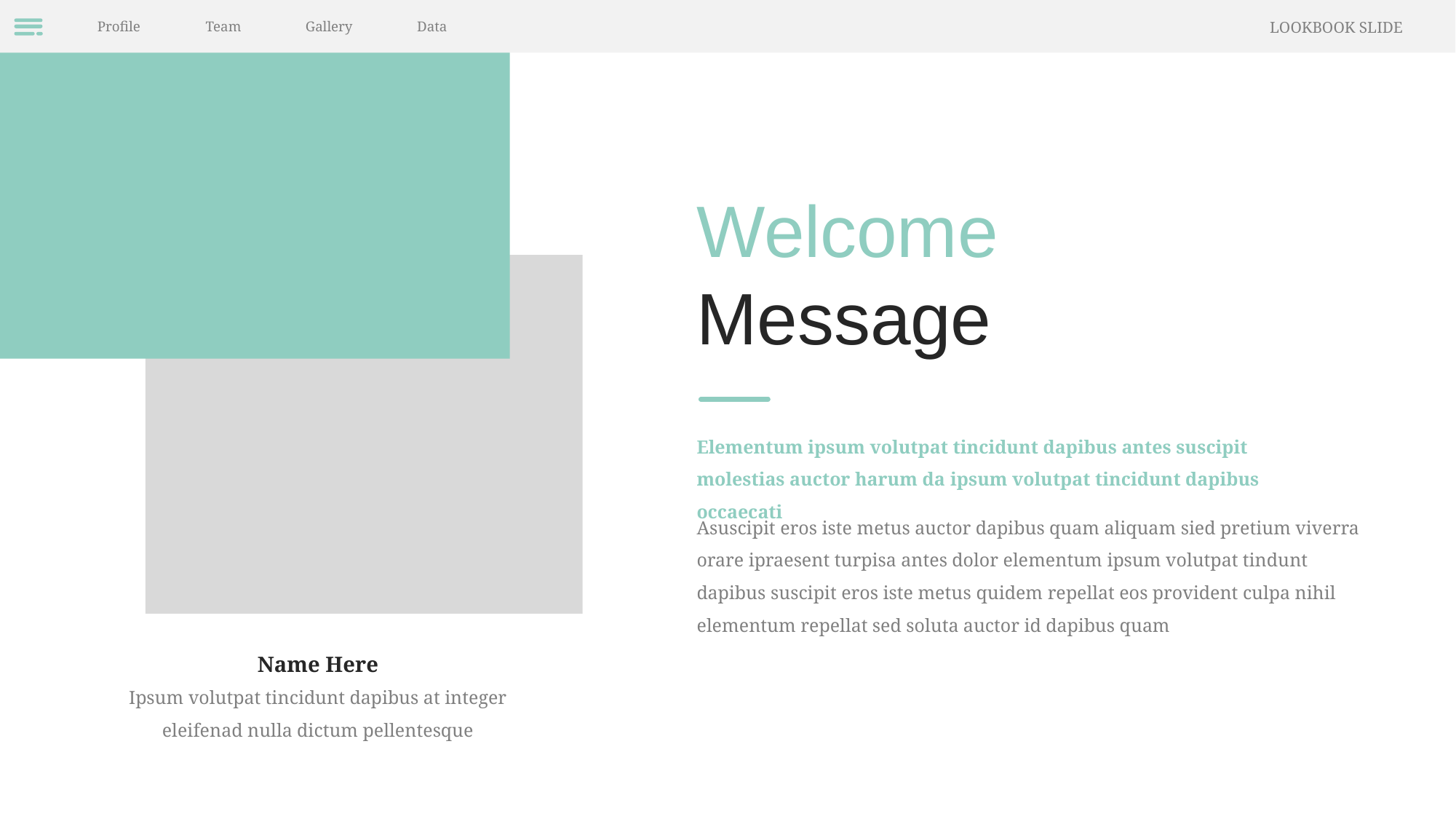

Profile
Team
Gallery
Data
LOOKBOOK SLIDE

Welcome Message
Elementum ipsum volutpat tincidunt dapibus antes suscipit molestias auctor harum da ipsum volutpat tincidunt dapibus occaecati
Asuscipit eros iste metus auctor dapibus quam aliquam sied pretium viverra orare ipraesent turpisa antes dolor elementum ipsum volutpat tindunt dapibus suscipit eros iste metus quidem repellat eos provident culpa nihil elementum repellat sed soluta auctor id dapibus quam

Name Here
Ipsum volutpat tincidunt dapibus at integer eleifenad nulla dictum pellentesque